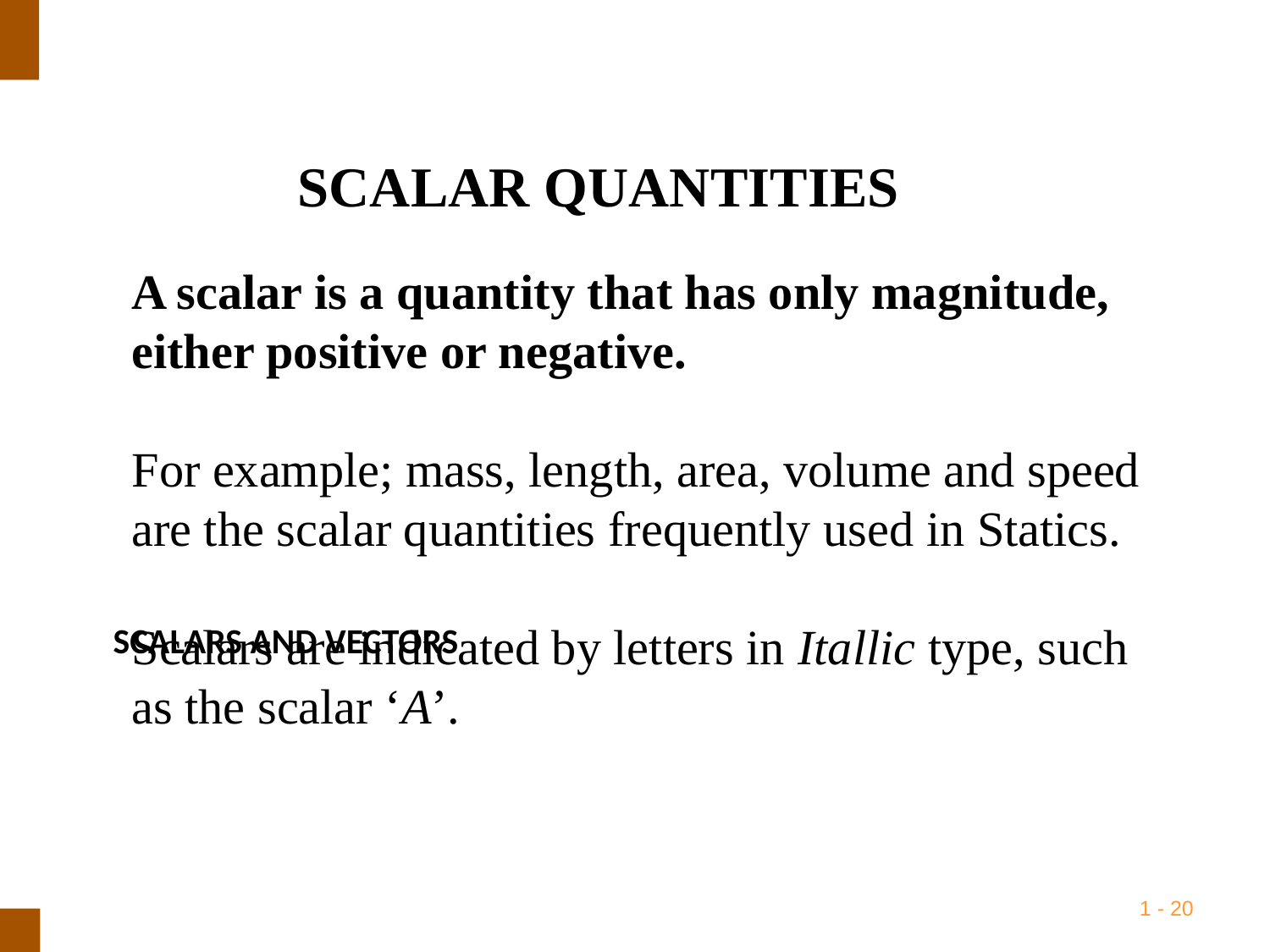

Scalars and Vectors
ENGINEERING MECHANICS : STATICS

SCALAR QUANTITIES
A scalar is a quantity that has only magnitude, either positive or negative.

For example; mass, length, area, volume and speed are the scalar quantities frequently used in Statics.

Scalars are indicated by letters in Itallic type, such as the scalar ‘A’.
1 - 20